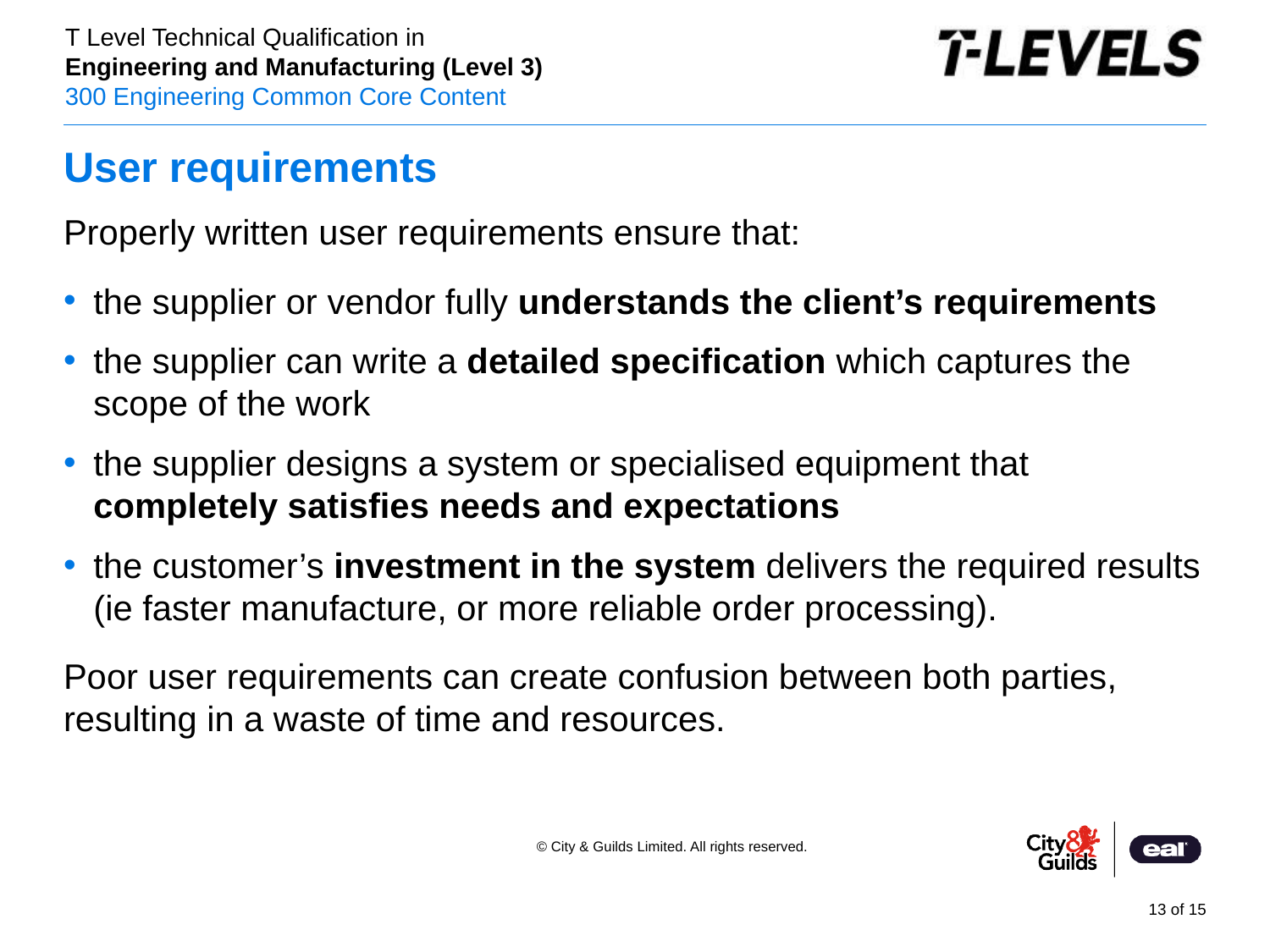

# User requirements
Properly written user requirements ensure that:
the supplier or vendor fully understands the client’s requirements
the supplier can write a detailed specification which captures the scope of the work
the supplier designs a system or specialised equipment that completely satisfies needs and expectations
the customer’s investment in the system delivers the required results (ie faster manufacture, or more reliable order processing).
Poor user requirements can create confusion between both parties, resulting in a waste of time and resources.